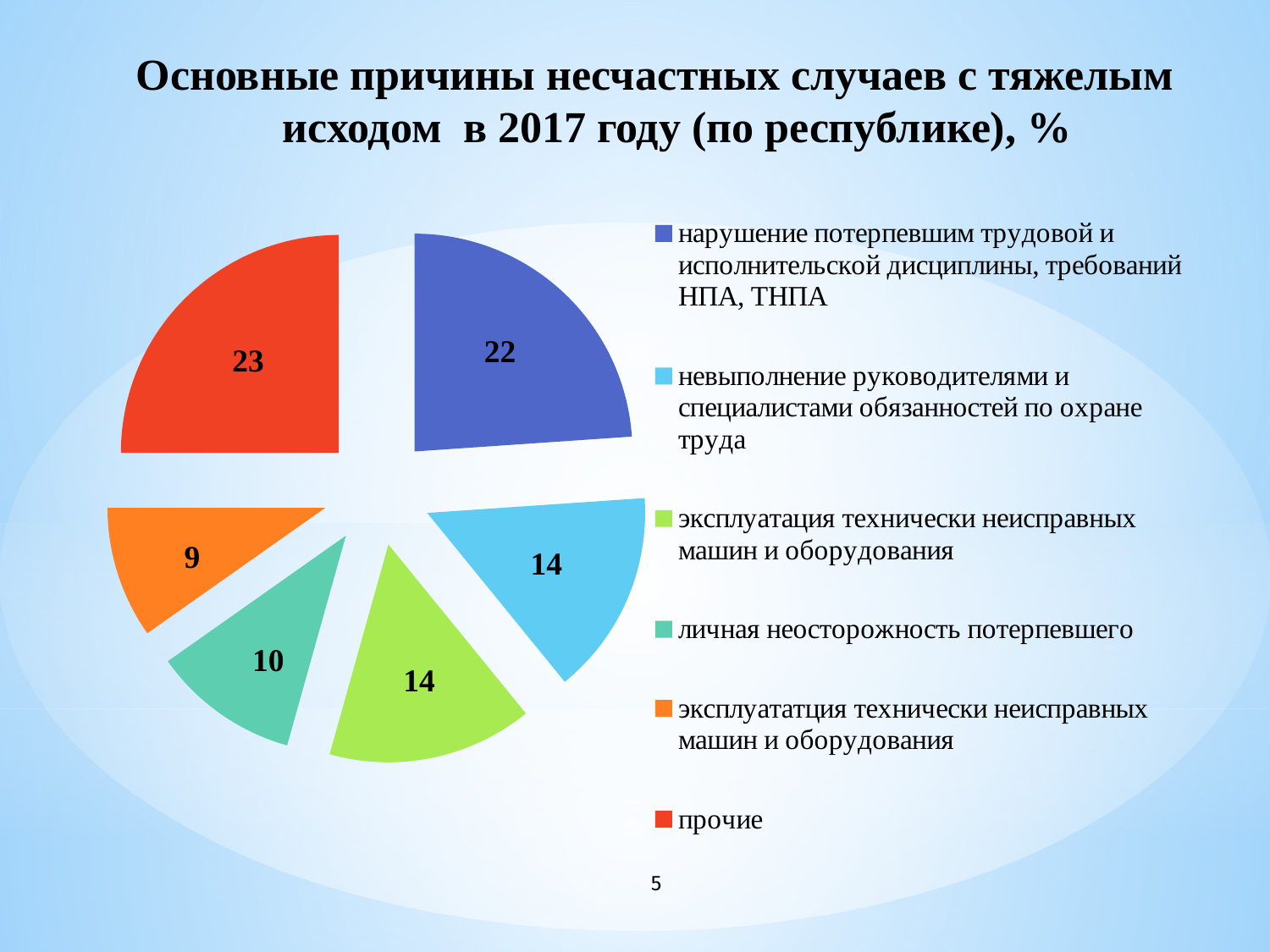

# Основные причины несчастных случаев с тяжелым исходом  в 2017 году (по республике), %

### Chart

| Category | Причины несчастных случаев с летальным исходом |
|---|---|
| нарушение потерпевшим трудовой и исполнительской дисциплины, требований НПА, ТНПА  | 22.0 |
| невыполнение руководителями и специалистами обязанностей по охране труда  | 14.0 |
| эксплуатация технически неисправных машин и оборудования  | 14.0 |
| личная неосторожность потерпевшего  | 10.0 |
| эксплуататция технически неисправных машин и оборудования  | 9.0 |
| прочие | 23.0 |
5